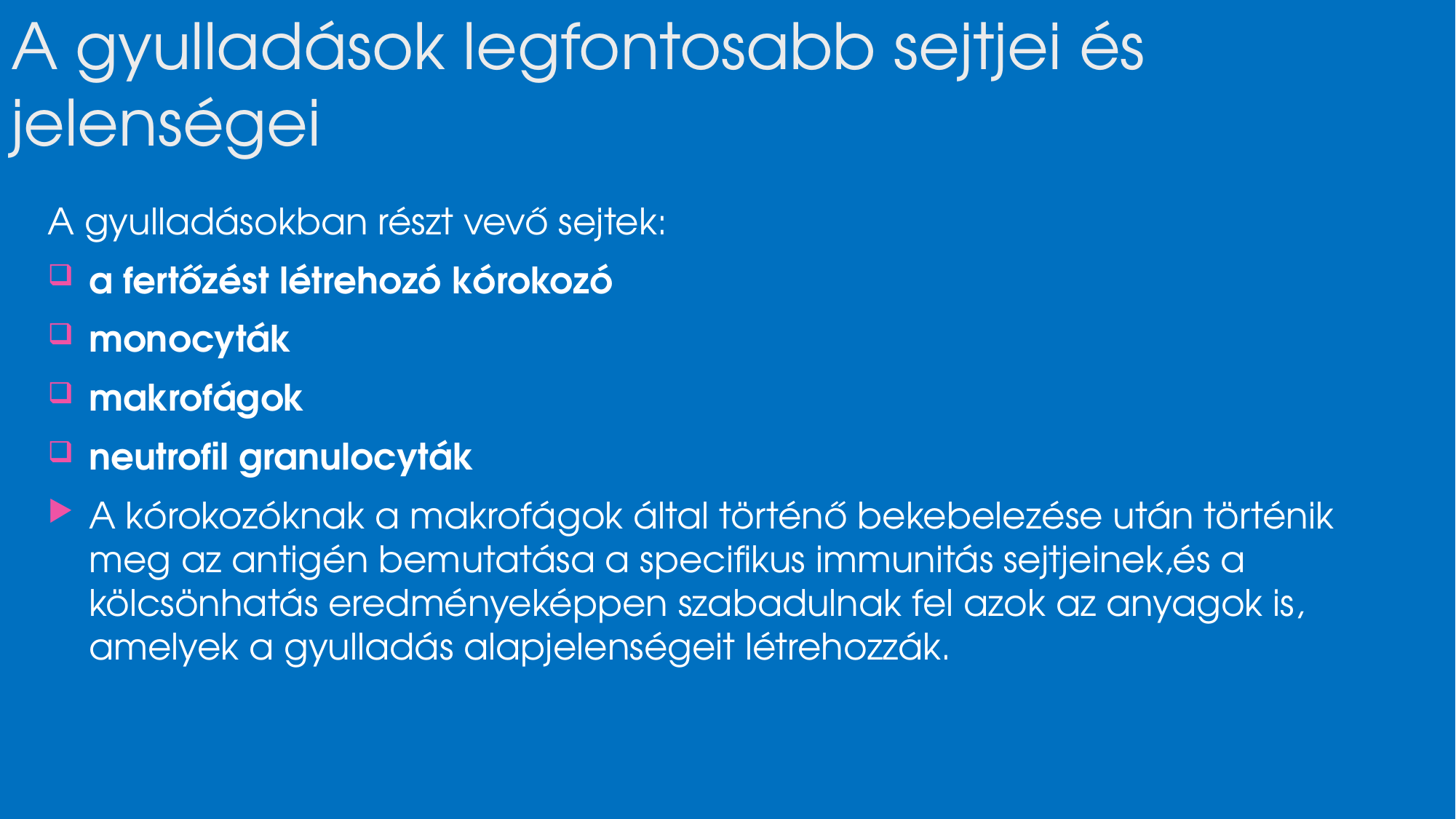

# A gyulladások legfontosabb sejtjei és jelenségei
A gyulladásokban részt vevő sejtek:
a fertőzést létrehozó kórokozó
monocyták
makrofágok
neutrofil granulocyták
A kórokozóknak a makrofágok által történő bekebelezése után történik meg az antigén bemutatása a specifikus immunitás sejtjeinek,és a kölcsönhatás eredményeképpen szabadulnak fel azok az anyagok is, amelyek a gyulladás alapjelenségeit létrehozzák.